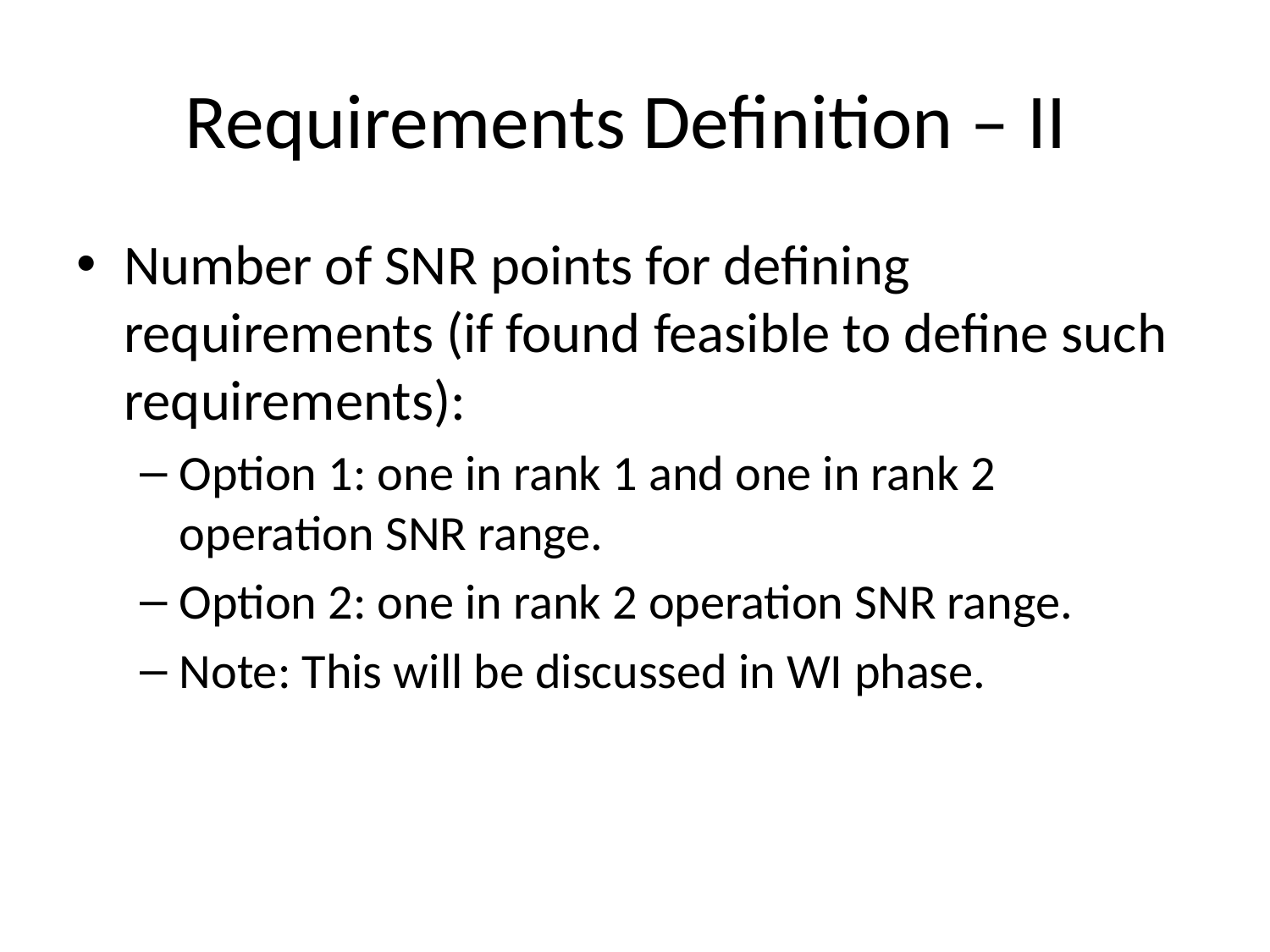

# Requirements Definition – II
Number of SNR points for defining requirements (if found feasible to define such requirements):
Option 1: one in rank 1 and one in rank 2 operation SNR range.
Option 2: one in rank 2 operation SNR range.
Note: This will be discussed in WI phase.